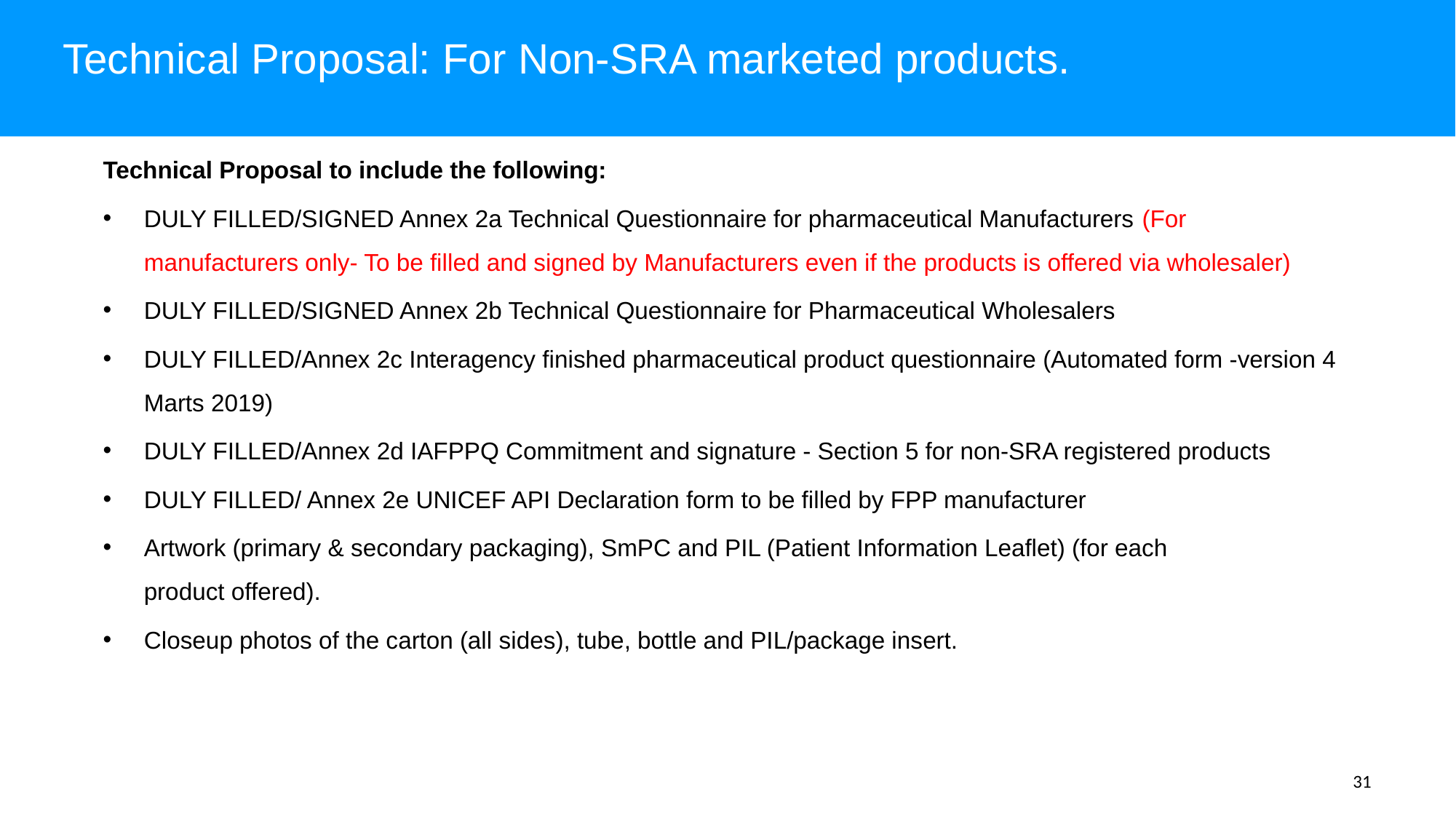

Technical Proposal: For Non-SRA marketed products.
Technical Proposal to include the following:
DULY FILLED/SIGNED Annex 2a Technical Questionnaire for pharmaceutical Manufacturers (For manufacturers only- To be filled and signed by Manufacturers even if the products is offered via wholesaler)
DULY FILLED/SIGNED Annex 2b Technical Questionnaire for Pharmaceutical Wholesalers
DULY FILLED/Annex 2c Interagency finished pharmaceutical product questionnaire (Automated form -version 4 Marts 2019)
DULY FILLED/Annex 2d IAFPPQ Commitment and signature - Section 5 for non-SRA registered products
DULY FILLED/ Annex 2e UNICEF API Declaration form to be filled by FPP manufacturer
Artwork (primary & secondary packaging), SmPC and PIL (Patient Information Leaflet) (for each product offered).
Closeup photos of the carton (all sides), tube, bottle and PIL/package insert.
31